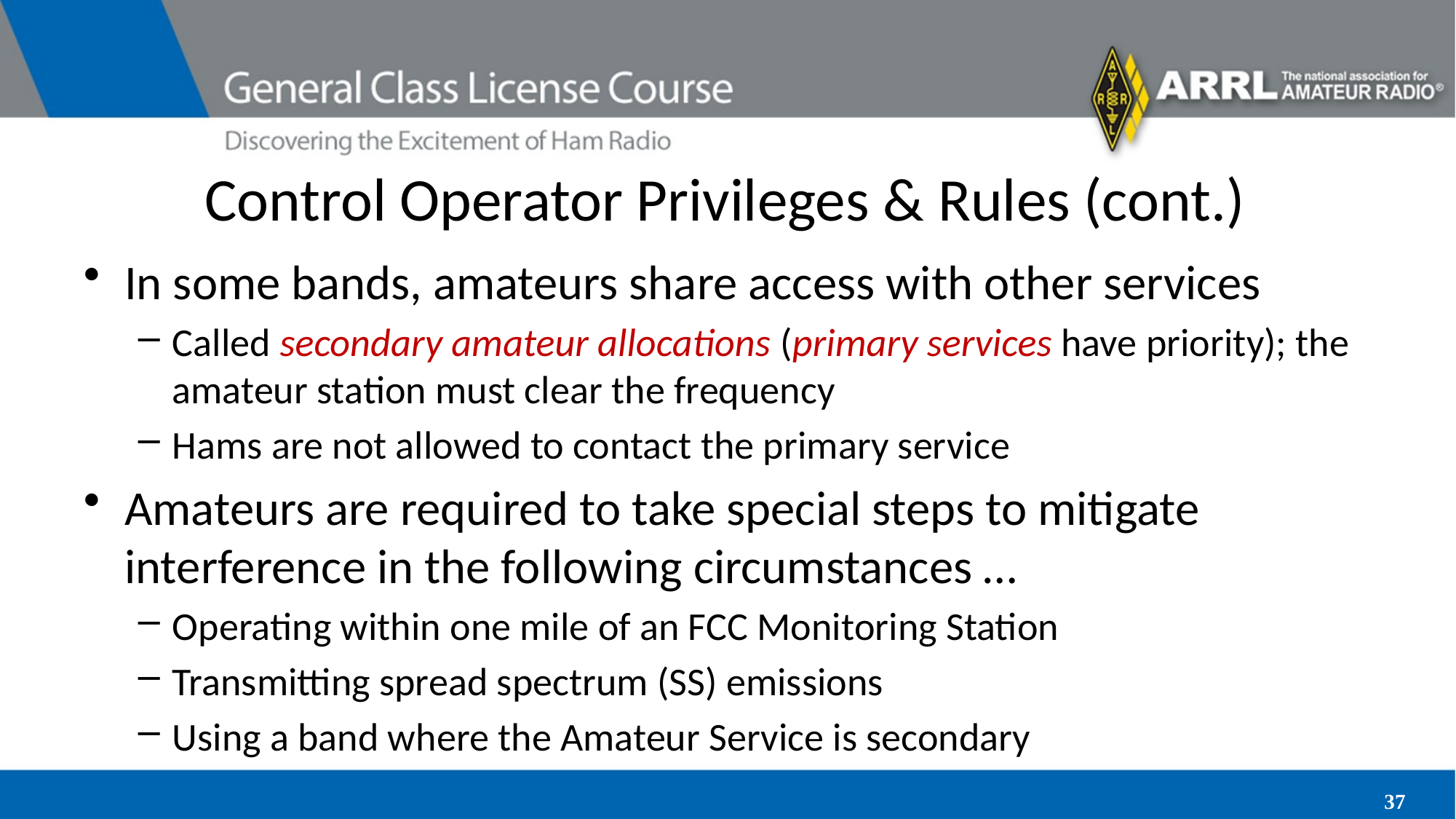

# Control Operator Privileges & Rules (cont.)
In some bands, amateurs share access with other services
Called secondary amateur allocations (primary services have priority); the amateur station must clear the frequency
Hams are not allowed to contact the primary service
Amateurs are required to take special steps to mitigate interference in the following circumstances …
Operating within one mile of an FCC Monitoring Station
Transmitting spread spectrum (SS) emissions
Using a band where the Amateur Service is secondary